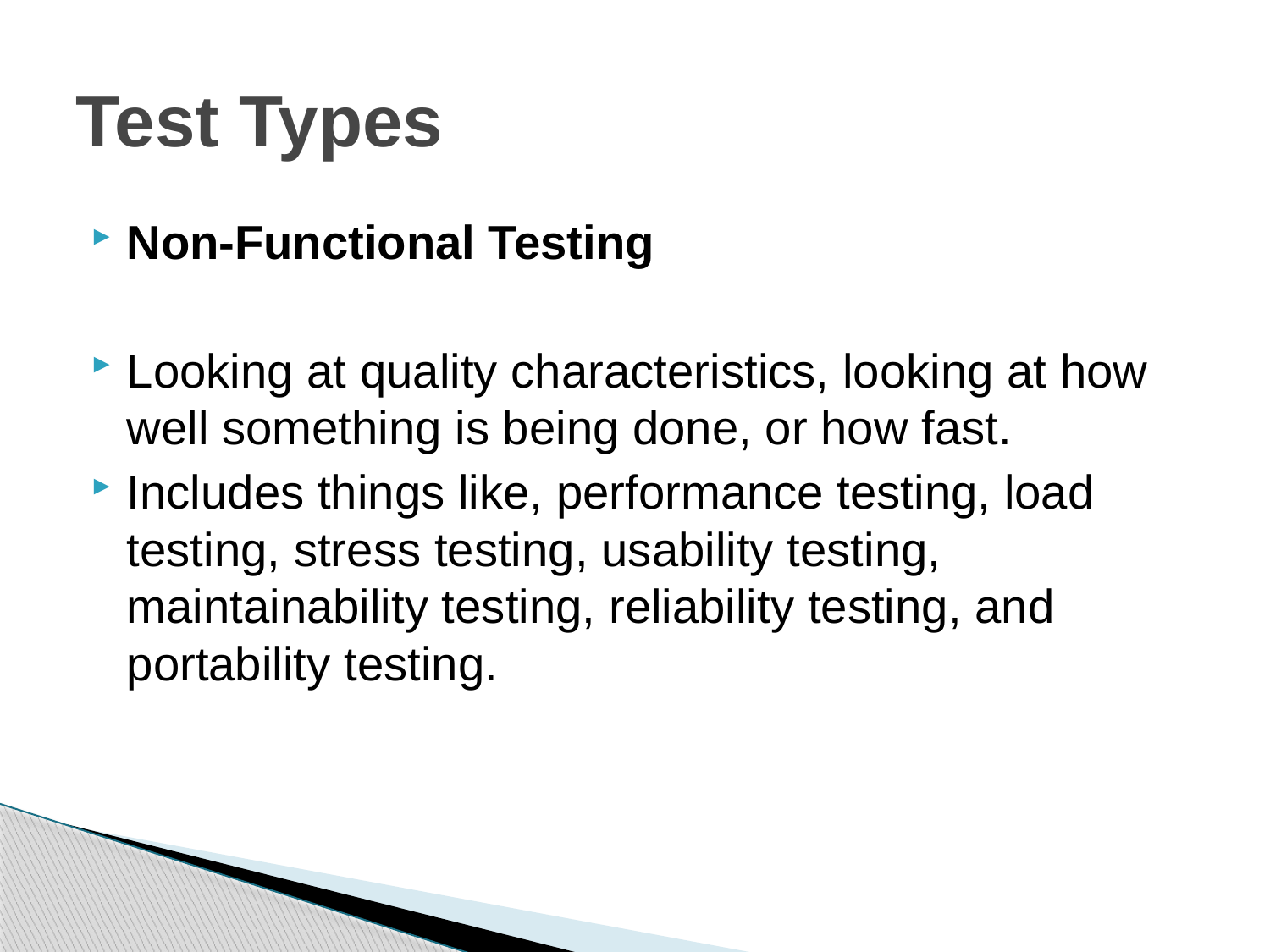

# Test Types
Non-Functional Testing

Looking at quality characteristics, looking at how well something is being done, or how fast.
Includes things like, performance testing, load testing, stress testing, usability testing, maintainability testing, reliability testing, and portability testing.